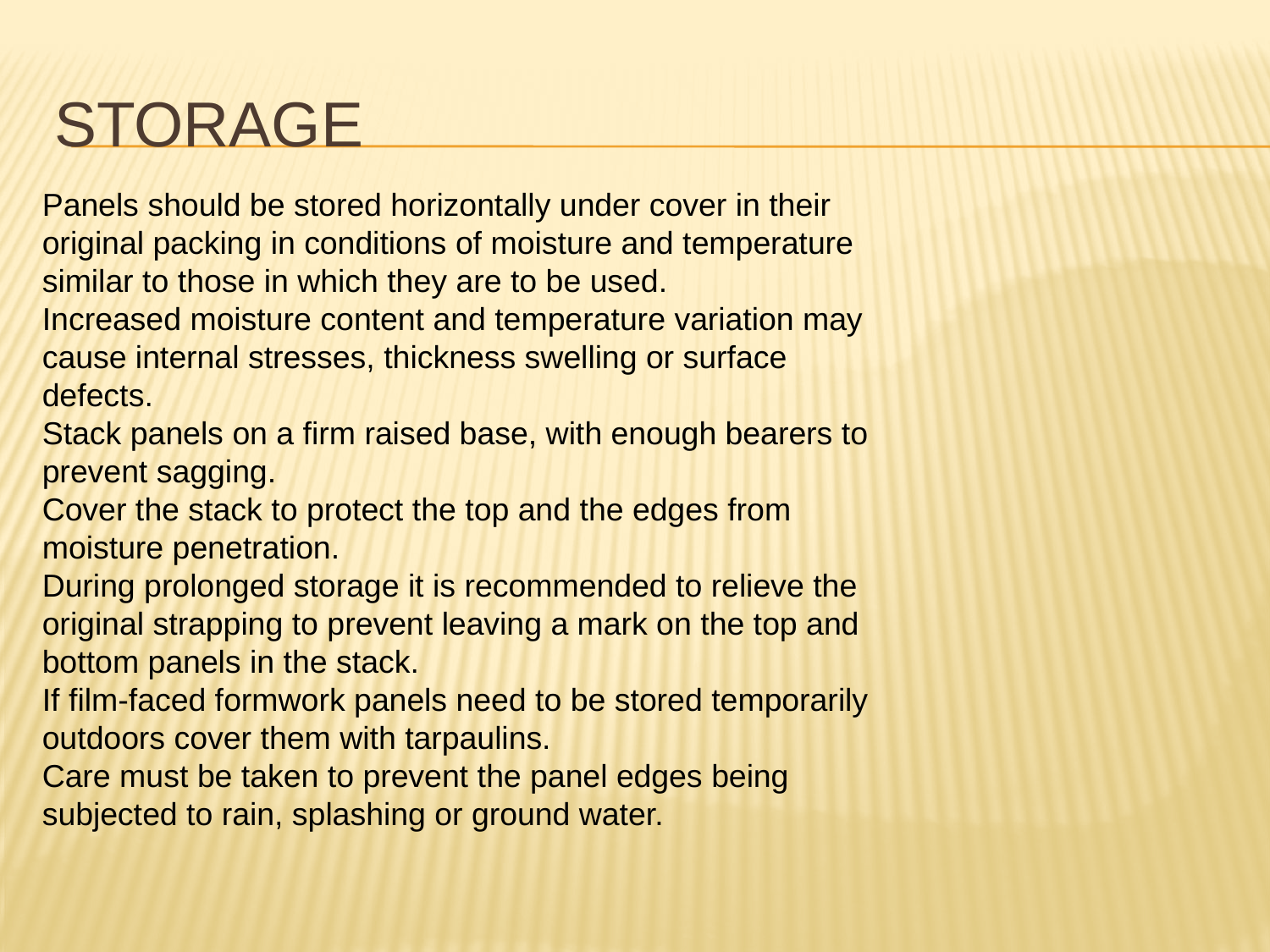

# Storage
Panels should be stored horizontally under cover in their
original packing in conditions of moisture and temperature
similar to those in which they are to be used.
Increased moisture content and temperature variation may
cause internal stresses, thickness swelling or surface defects.
Stack panels on a firm raised base, with enough bearers to
prevent sagging.
Cover the stack to protect the top and the edges from
moisture penetration.
During prolonged storage it is recommended to relieve the
original strapping to prevent leaving a mark on the top and
bottom panels in the stack.
If film-faced formwork panels need to be stored temporarily
outdoors cover them with tarpaulins.
Care must be taken to prevent the panel edges being subjected to rain, splashing or ground water.